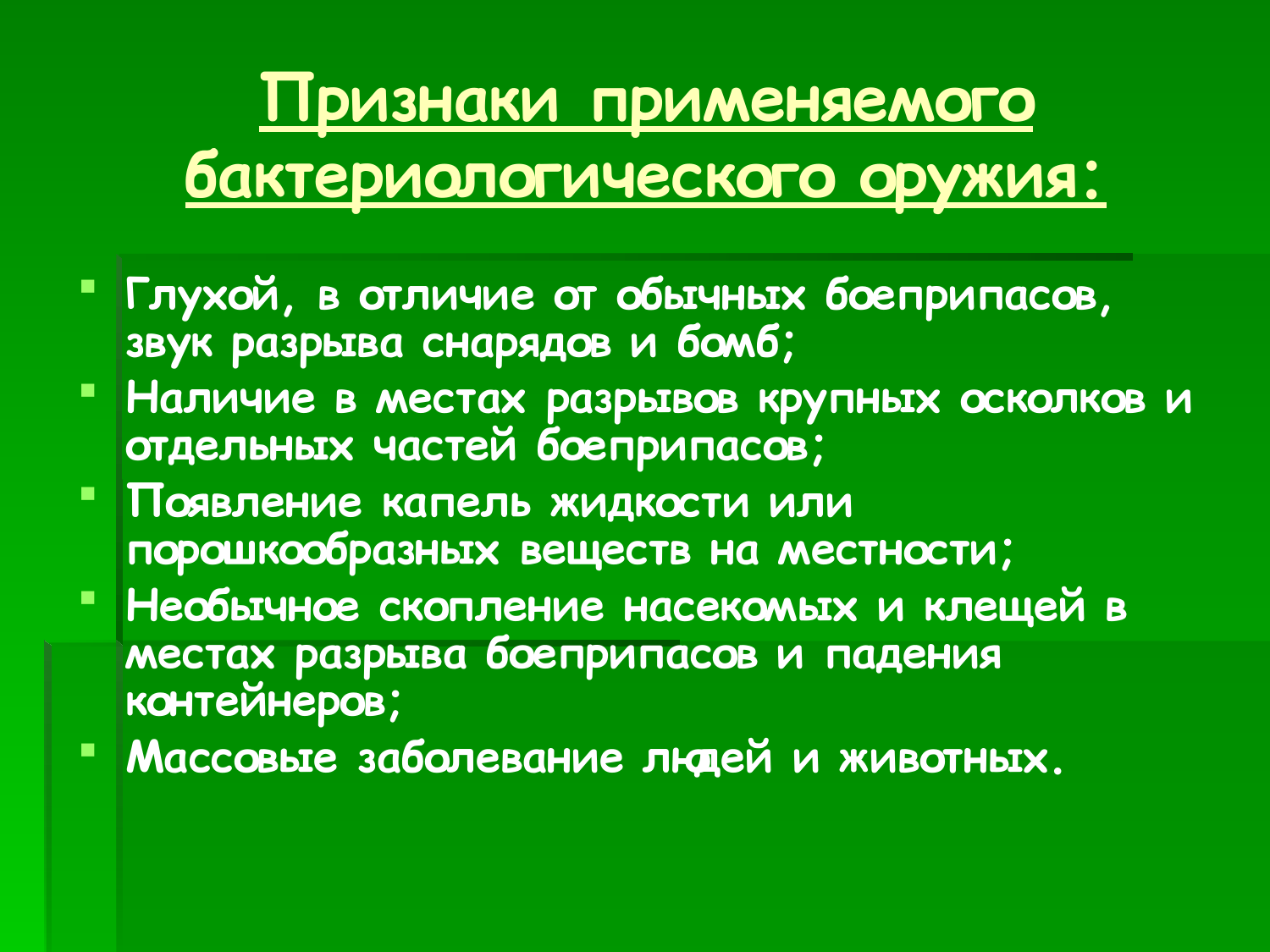

# Признаки применяемого бактериологического оружия:
Глухой, в отличие от обычных боеприпасов, звук разрыва снарядов и бомб;
Наличие в местах разрывов крупных осколков и отдельных частей боеприпасов;
Появление капель жидкости или порошкообразных веществ на местности;
Необычное скопление насекомых и клещей в местах разрыва боеприпасов и падения контейнеров;
Массовые заболевание людей и животных.